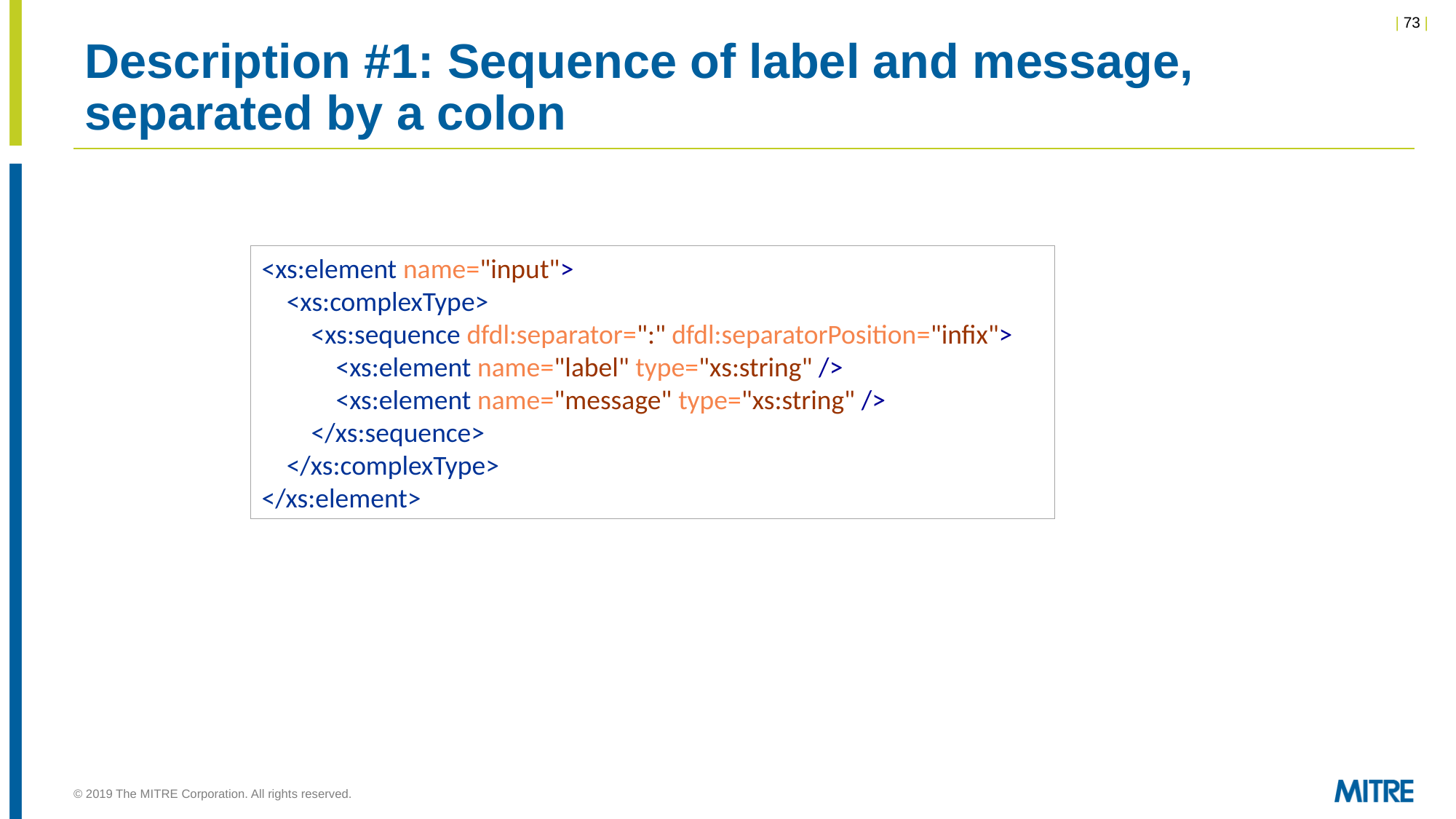

# Description #1: Sequence of label and message, separated by a colon
<xs:element name="input">
    <xs:complexType>
        <xs:sequence dfdl:separator=":" dfdl:separatorPosition="infix">
            <xs:element name="label" type="xs:string" />
            <xs:element name="message" type="xs:string" />
        </xs:sequence>
    </xs:complexType>
</xs:element>
© 2019 The MITRE Corporation. All rights reserved.